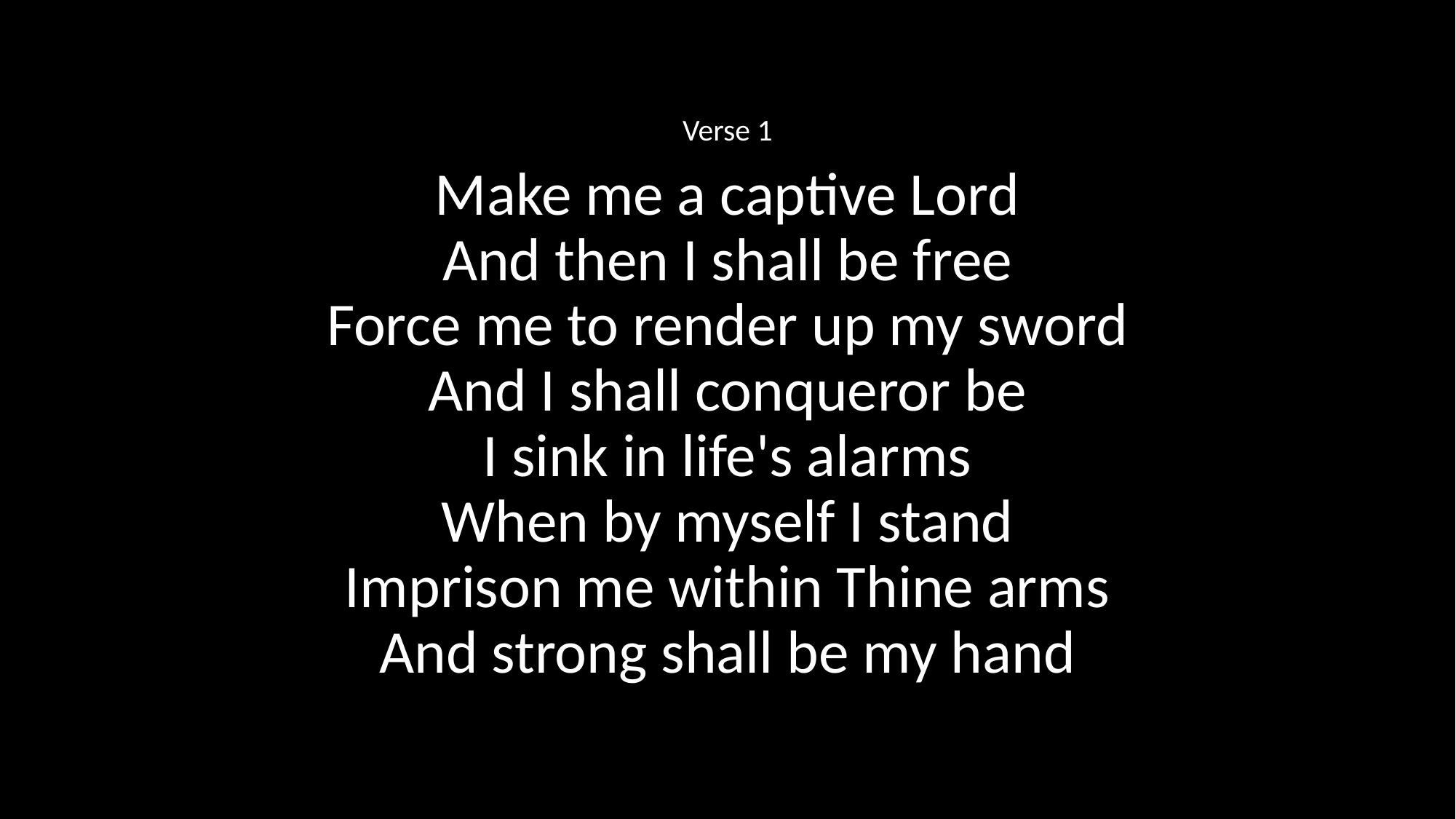

Verse 1
Make me a captive Lord
And then I shall be free
Force me to render up my sword
And I shall conqueror be
I sink in life's alarms
When by myself I stand
Imprison me within Thine arms
And strong shall be my hand